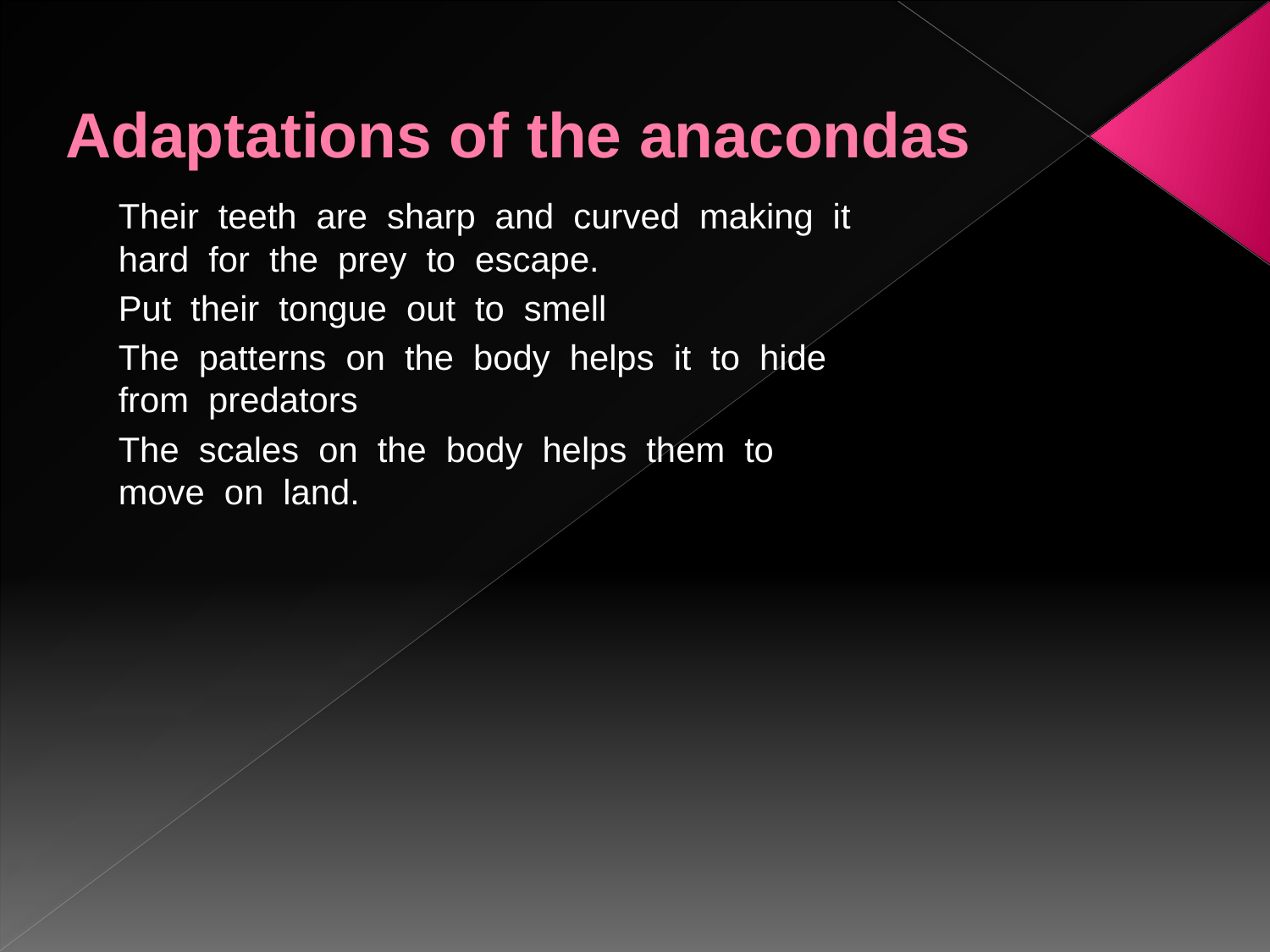

# Adaptations of the anacondas
Their  teeth  are  sharp  and  curved  making  it hard  for  the  prey  to  escape.
Put  their  tongue  out  to  smell
The  patterns  on  the  body  helps  it  to  hide  from  predators
The  scales  on  the  body  helps  them  to  move  on  land.